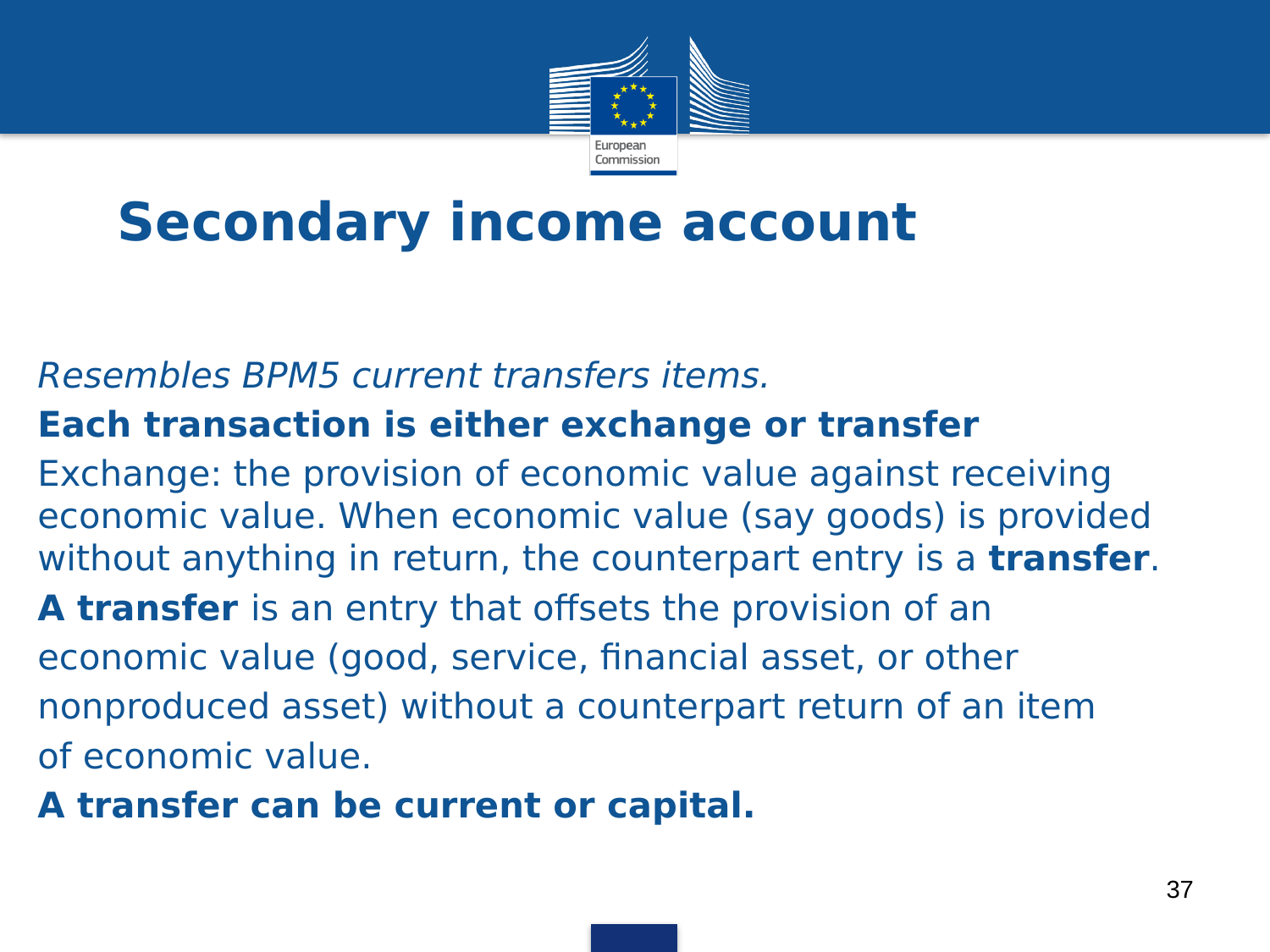

# Secondary income account
Resembles BPM5 current transfers items.
Each transaction is either exchange or transfer
Exchange: the provision of economic value against receiving economic value. When economic value (say goods) is provided without anything in return, the counterpart entry is a transfer.
A transfer is an entry that offsets the provision of an
economic value (good, service, financial asset, or other
nonproduced asset) without a counterpart return of an item
of economic value.
A transfer can be current or capital.
37